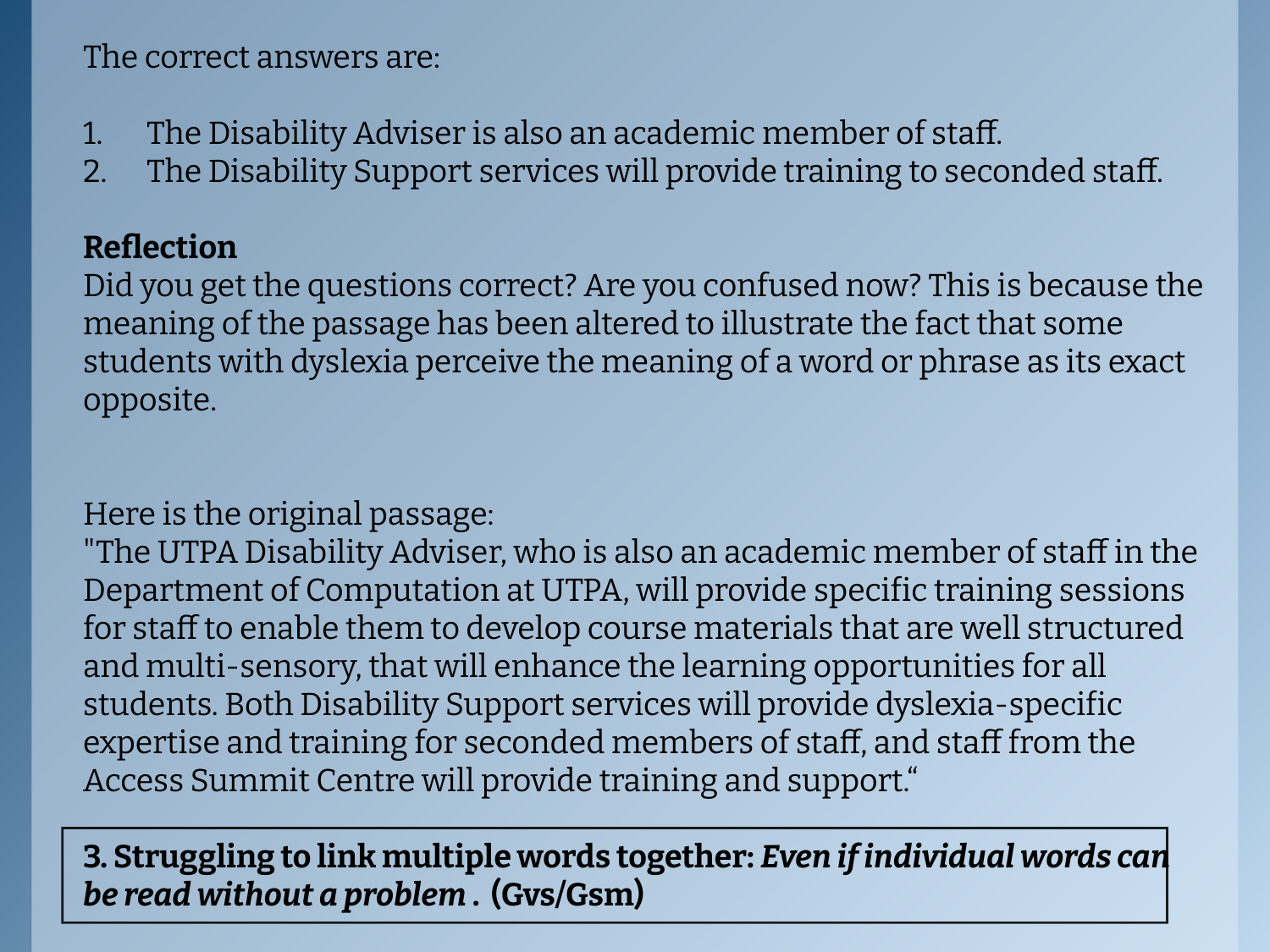

The correct answers are:

The Disability Adviser is also an academic member of staff.
The Disability Support services will provide training to seconded staff.

Reflection
Did you get the questions correct? Are you confused now? This is because the meaning of the passage has been altered to illustrate the fact that some students with dyslexia perceive the meaning of a word or phrase as its exact opposite.

Here is the original passage:
"The UTPA Disability Adviser, who is also an academic member of staff in the Department of Computation at UTPA, will provide specific training sessions for staff to enable them to develop course materials that are well structured and multi-sensory, that will enhance the learning opportunities for all students. Both Disability Support services will provide dyslexia-specific expertise and training for seconded members of staff, and staff from the Access Summit Centre will provide training and support.“

3. Struggling to link multiple words together: Even if individual words can be read without a problem .  (Gvs/Gsm)